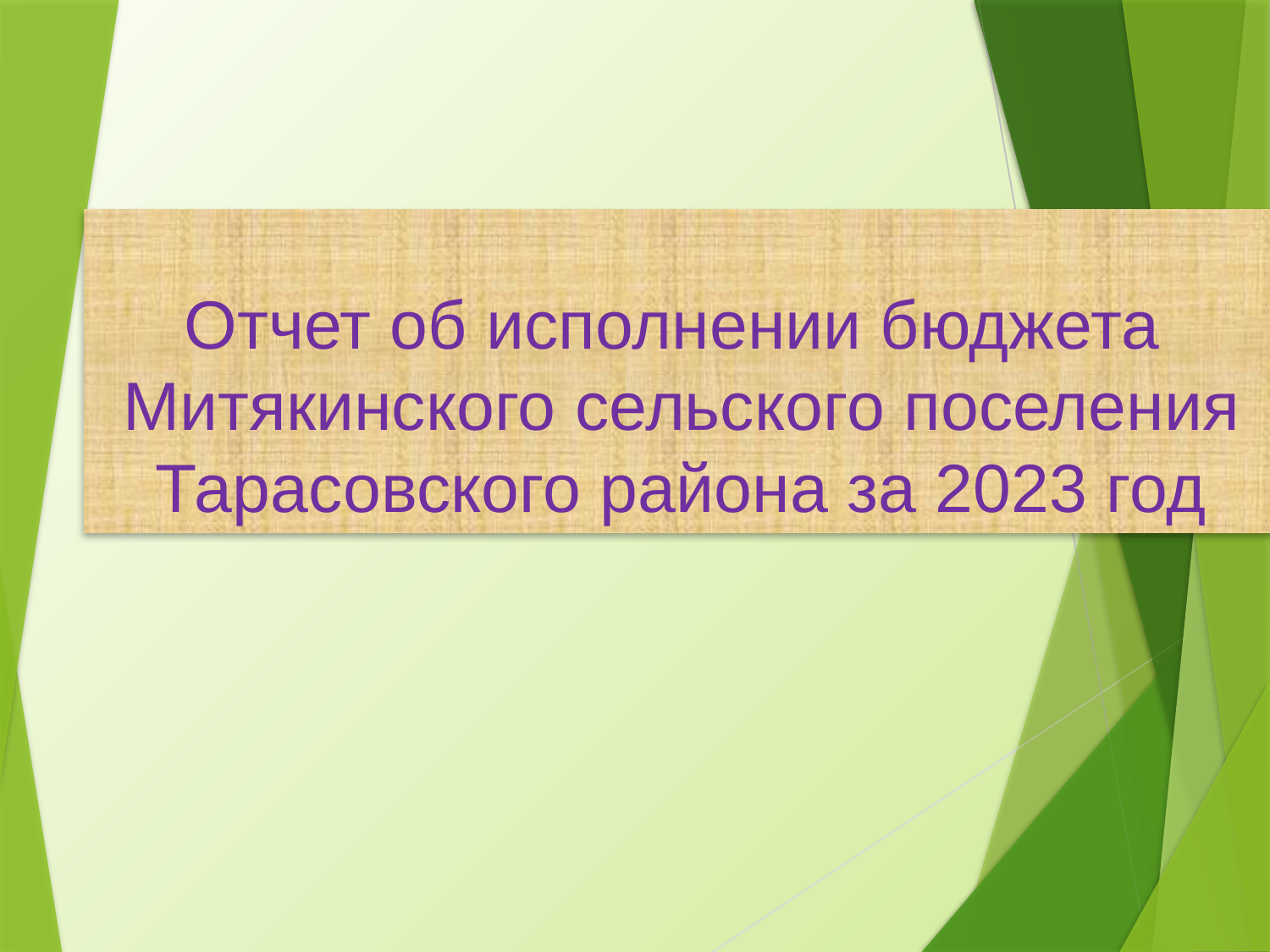

# Отчет об исполнении бюджета Митякинского сельского поселения Тарасовского района за 2023 год